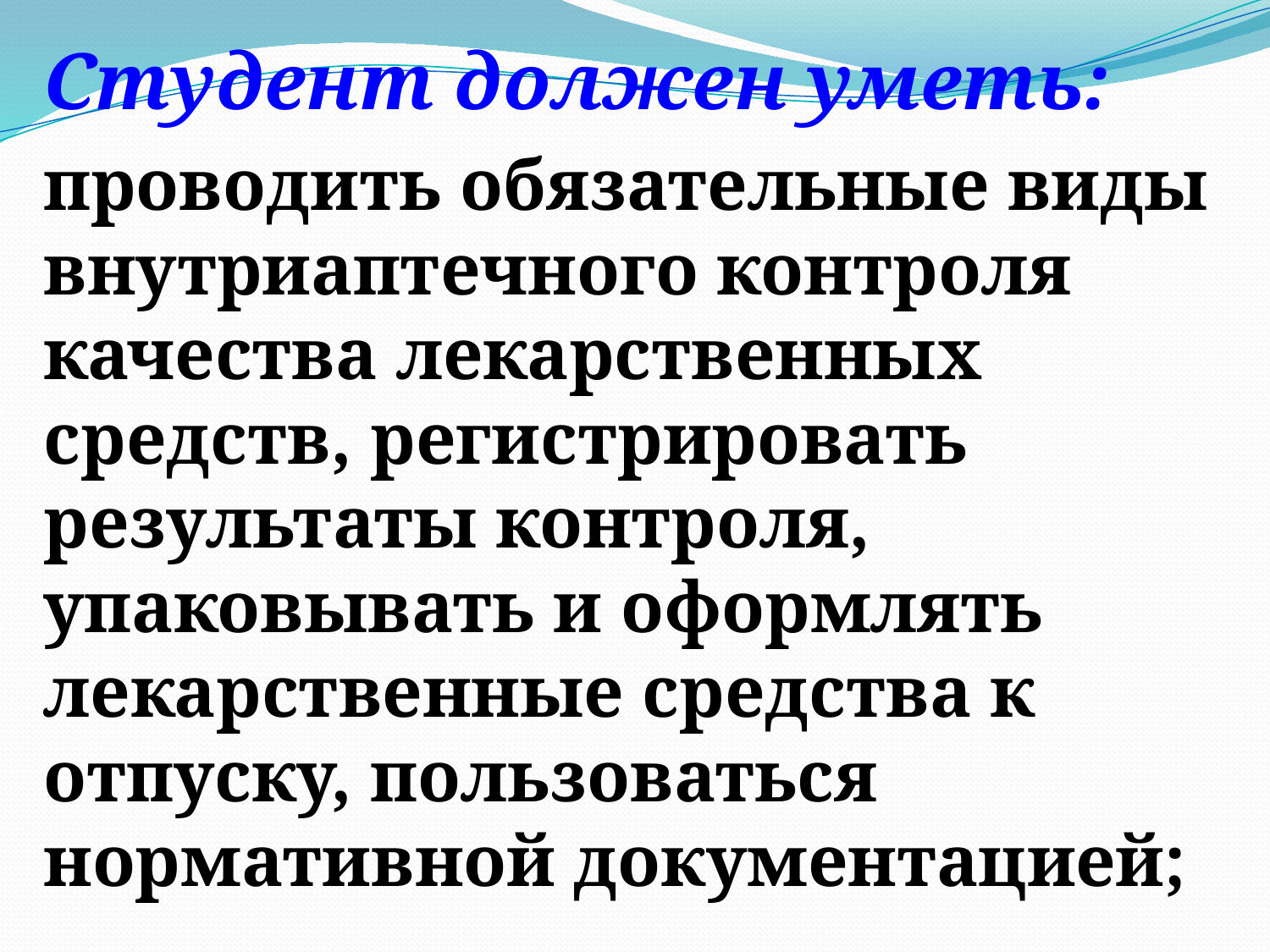

Студент должен уметь:
проводить обязательные виды внутриаптечного контроля качества лекарственных средств, регистрировать результаты контроля, упаковывать и оформлять лекарственные средства к отпуску, пользоваться нормативной документацией;